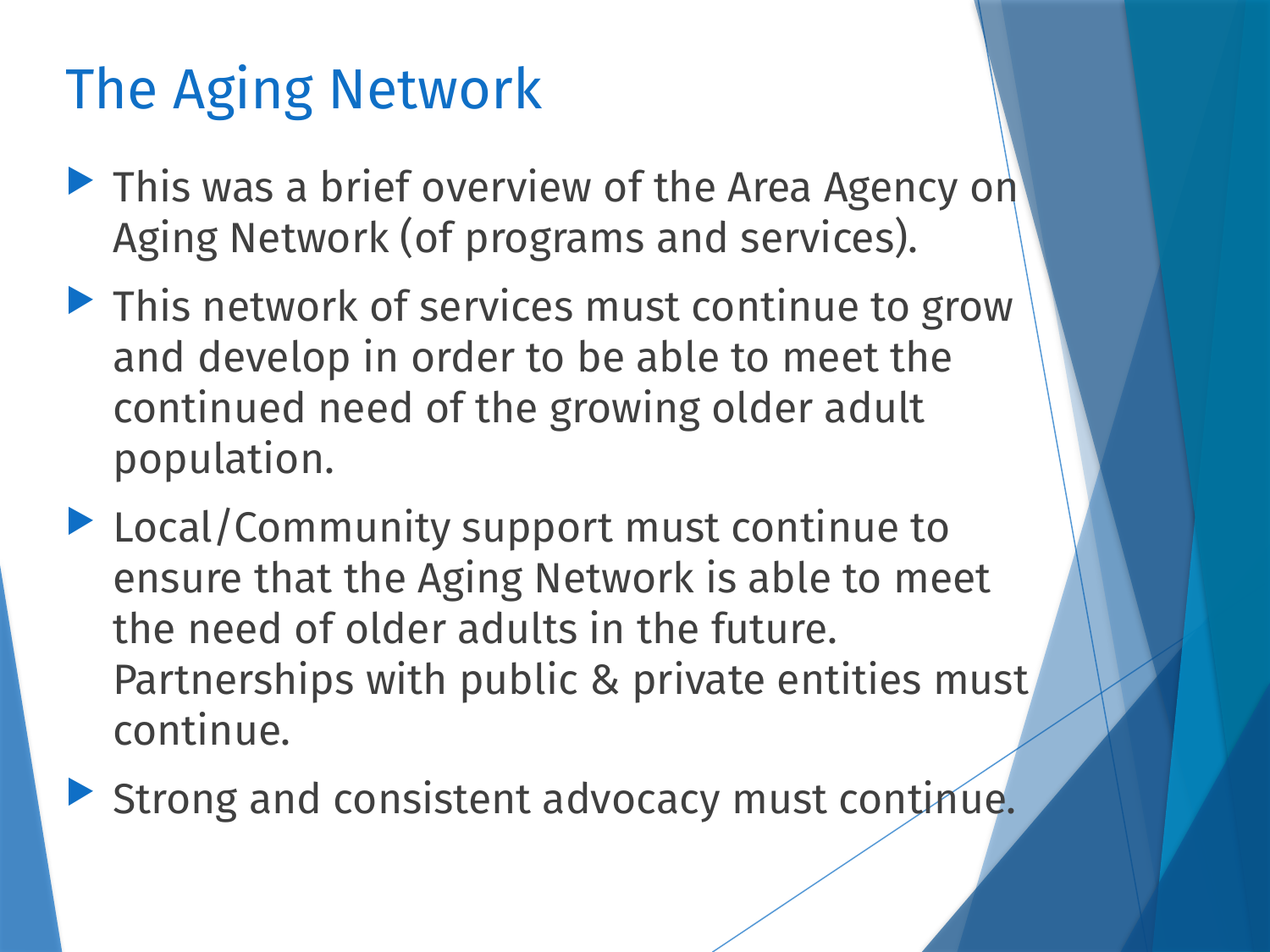

The Aging Network

This was a brief overview of the Area Agency on Aging Network (of programs and services).
This network of services must continue to grow and develop in order to be able to meet the continued need of the growing older adult population.
Local/Community support must continue to ensure that the Aging Network is able to meet the need of older adults in the future. Partnerships with public & private entities must continue.
Strong and consistent advocacy must continue.